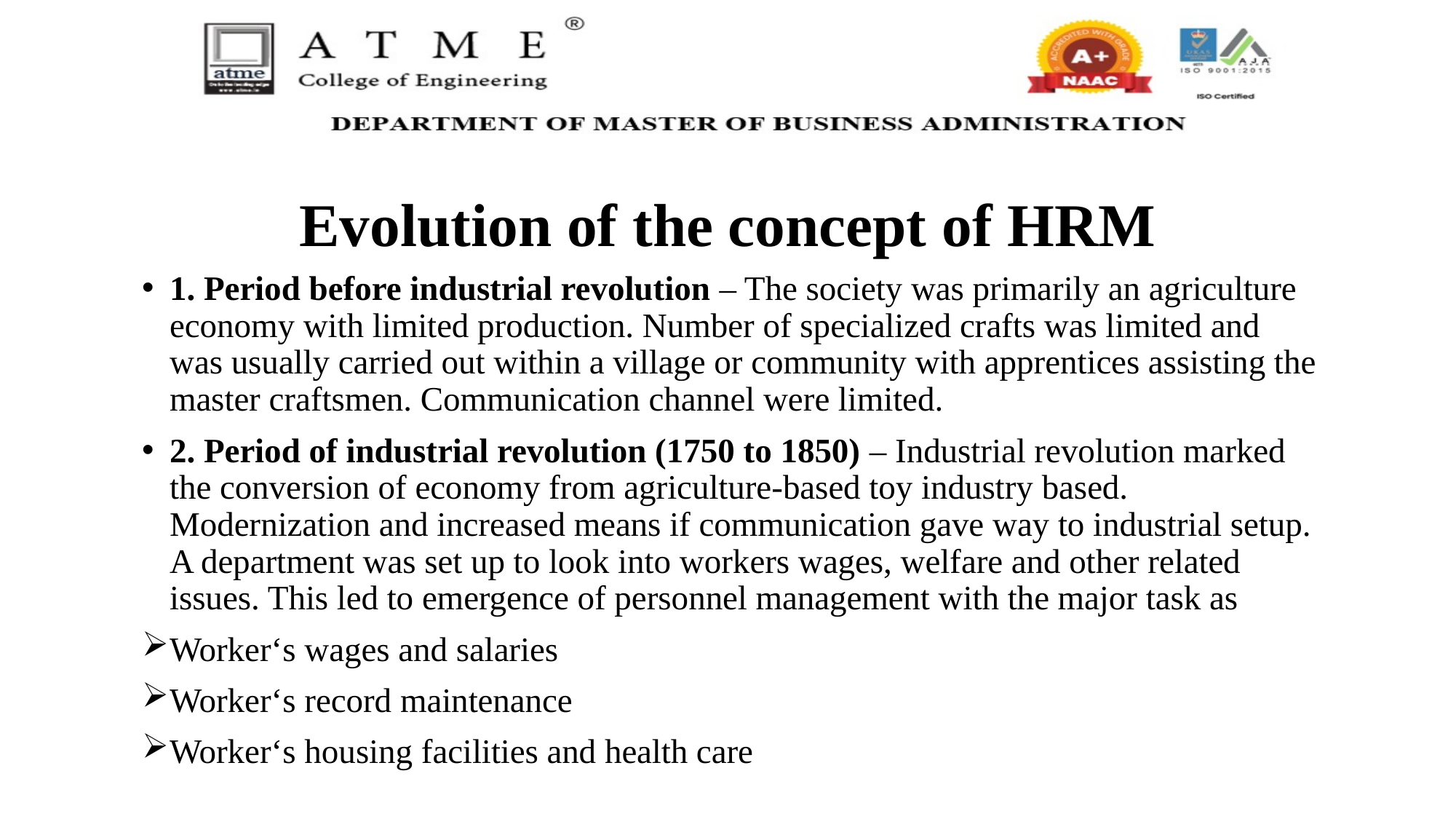

# Evolution of the concept of HRM
1. Period before industrial revolution – The society was primarily an agriculture economy with limited production. Number of specialized crafts was limited and was usually carried out within a village or community with apprentices assisting the master craftsmen. Communication channel were limited.
2. Period of industrial revolution (1750 to 1850) – Industrial revolution marked the conversion of economy from agriculture-based toy industry based. Modernization and increased means if communication gave way to industrial setup. A department was set up to look into workers wages, welfare and other related issues. This led to emergence of personnel management with the major task as
Worker‘s wages and salaries
Worker‘s record maintenance
Worker‘s housing facilities and health care